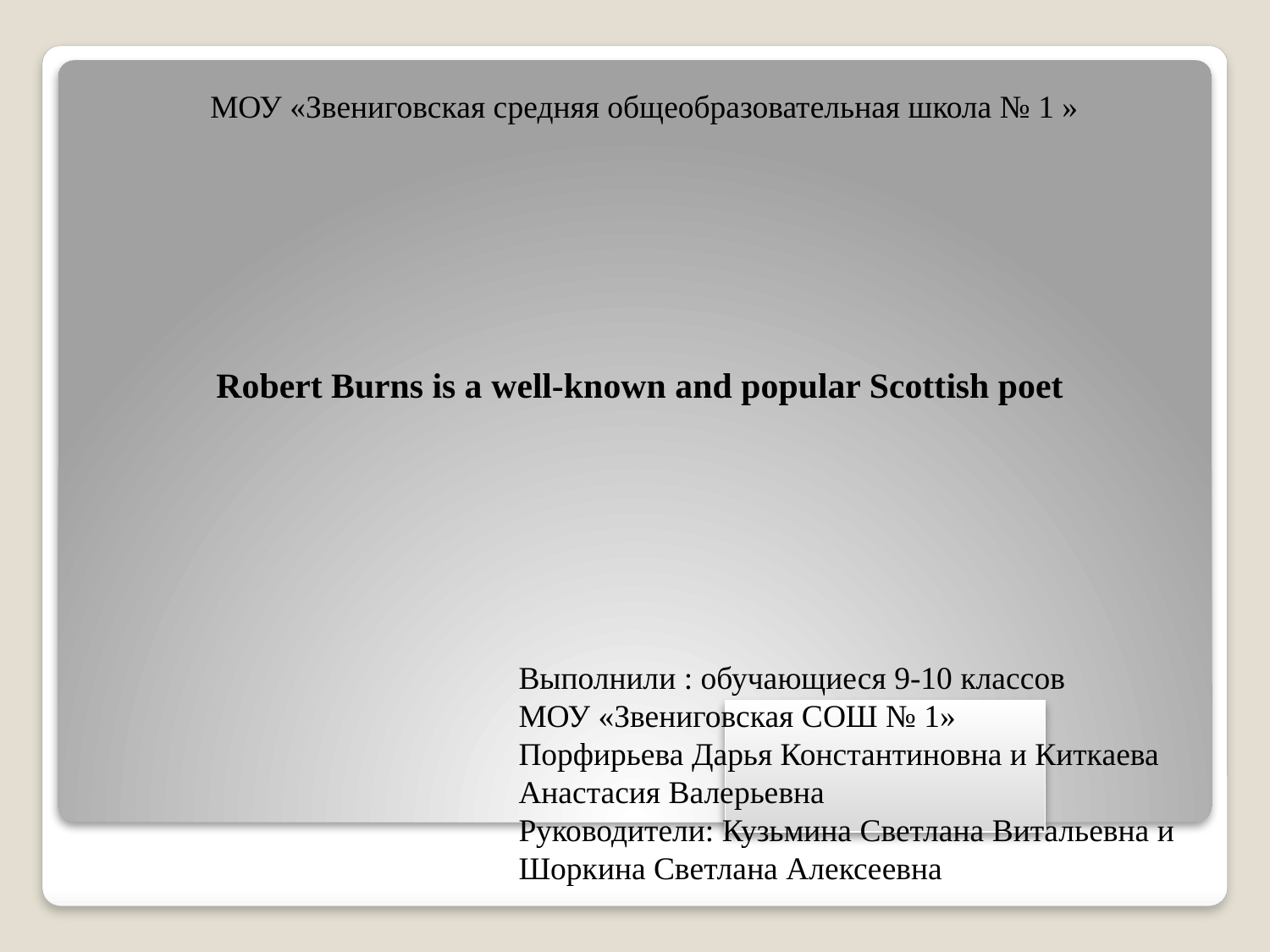

МОУ «Звениговская средняя общеобразовательная школа № 1 »

Robert Burns is a well-known and popular Scottish poet

# Выполнили : обучающиеся 9-10 классов МОУ «Звениговская СОШ № 1» Порфирьева Дарья Константиновна и Киткаева Анастасия Валерьевна Руководители: Кузьмина Светлана Витальевна и Шоркина Светлана Алексеевна